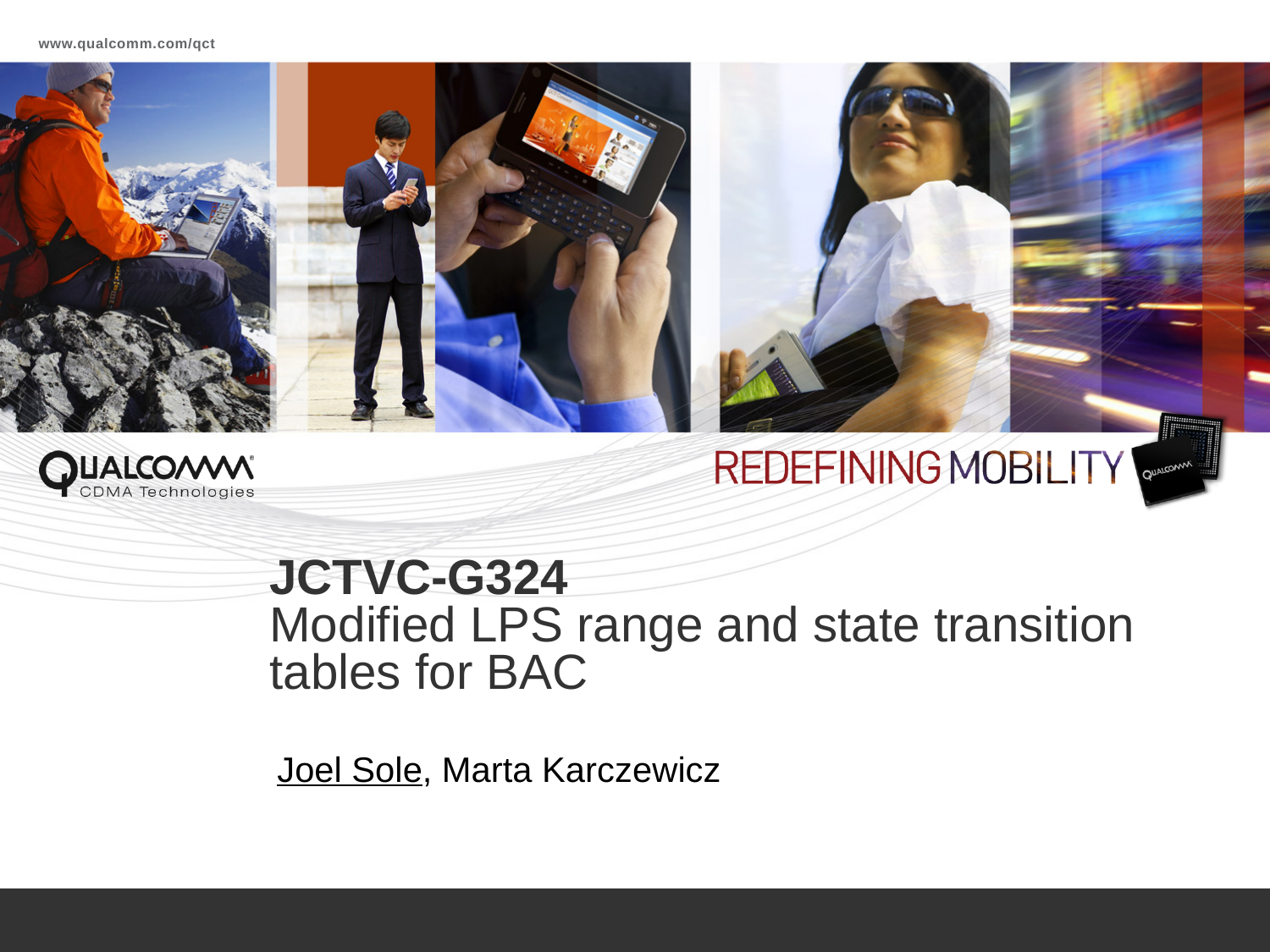

# JCTVC-G324 Modified LPS range and state transition tables for BAC
Joel Sole, Marta Karczewicz